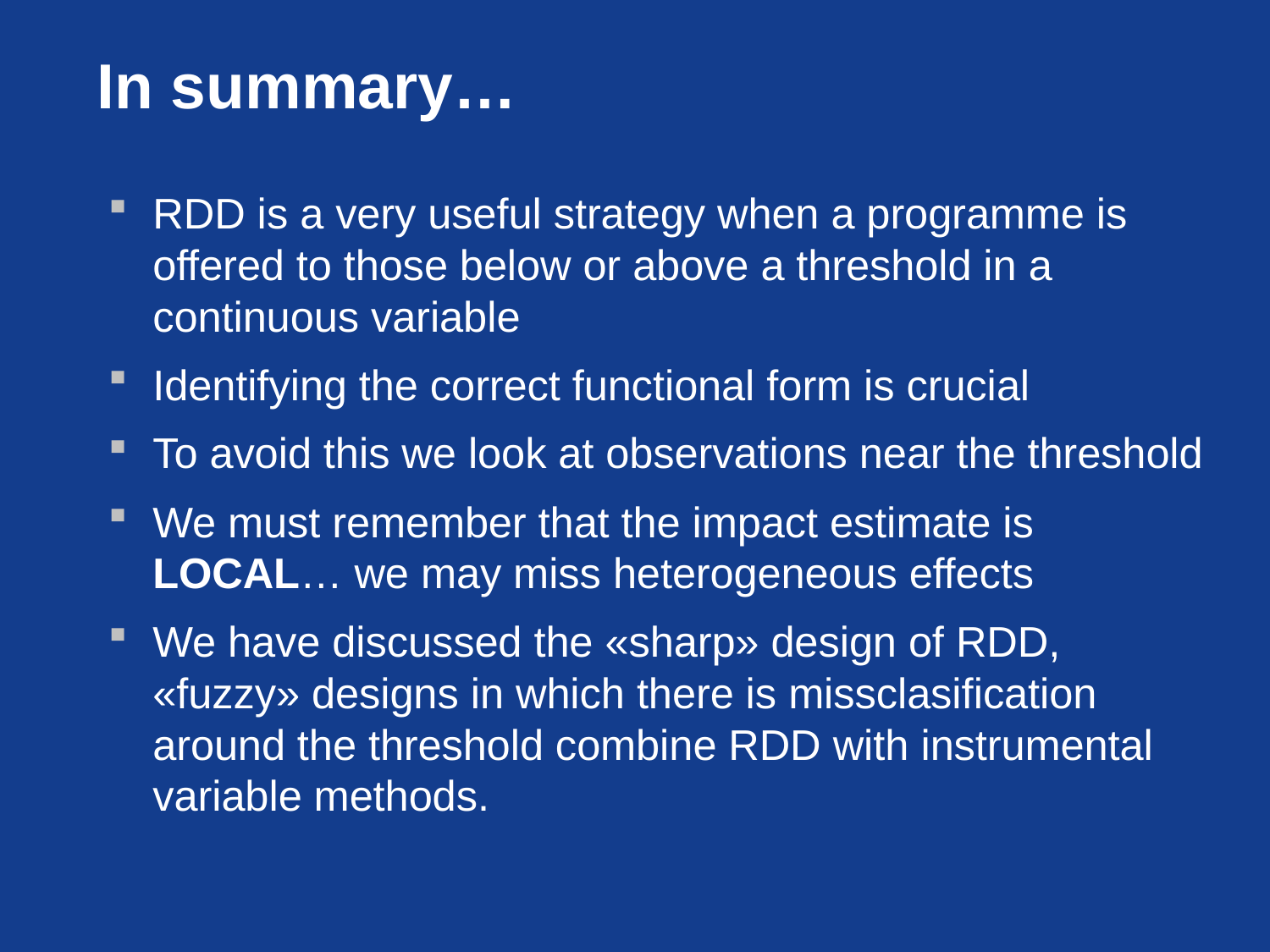

# In summary…
RDD is a very useful strategy when a programme is offered to those below or above a threshold in a continuous variable
Identifying the correct functional form is crucial
To avoid this we look at observations near the threshold
We must remember that the impact estimate is LOCAL… we may miss heterogeneous effects
We have discussed the «sharp» design of RDD, «fuzzy» designs in which there is missclasification around the threshold combine RDD with instrumental variable methods.